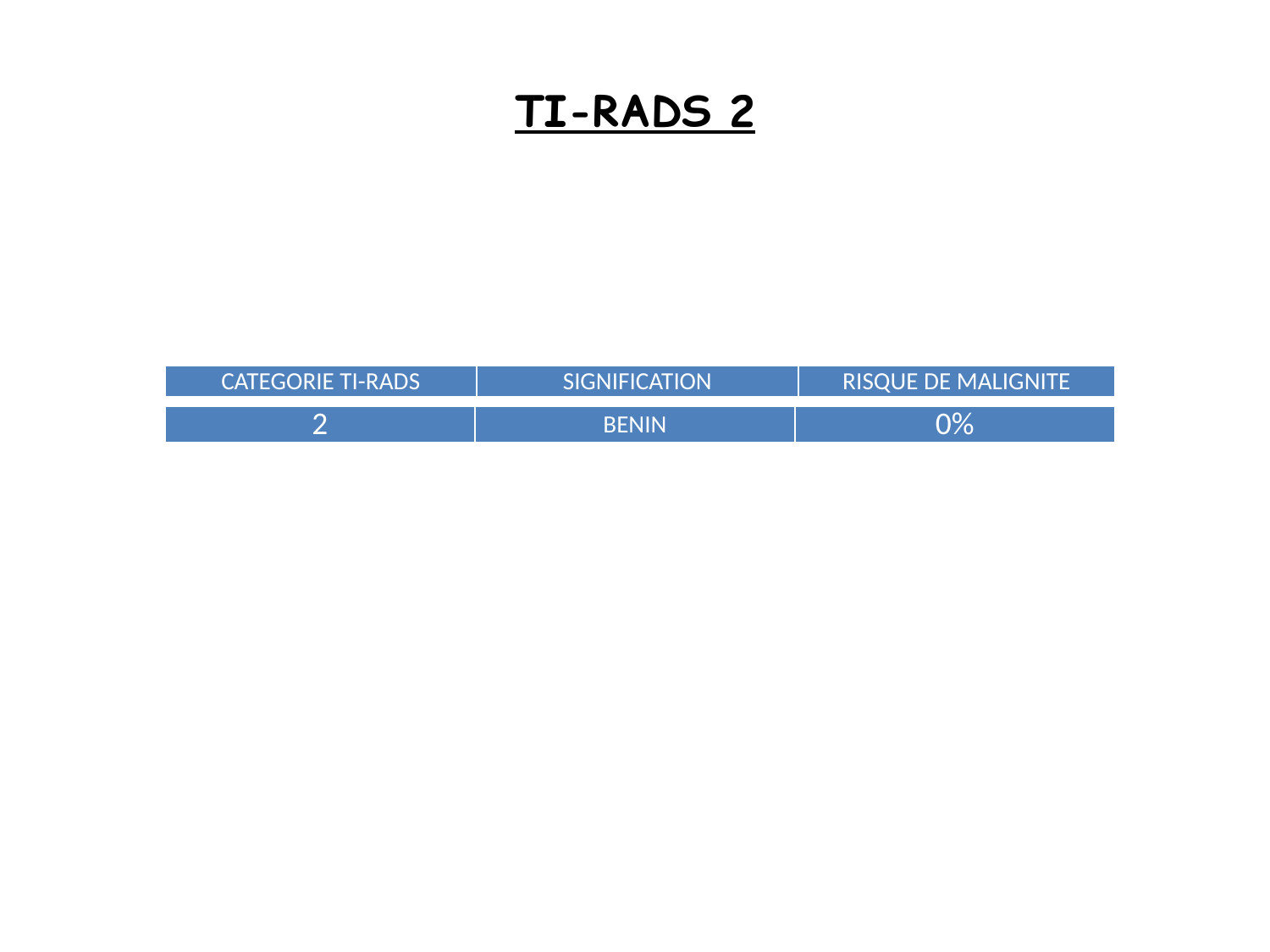

# TI-RADS 2
| CATEGORIE TI-RADS | SIGNIFICATION | RISQUE DE MALIGNITE |
| --- | --- | --- |
| 2 | BENIN | 0% |
| --- | --- | --- |